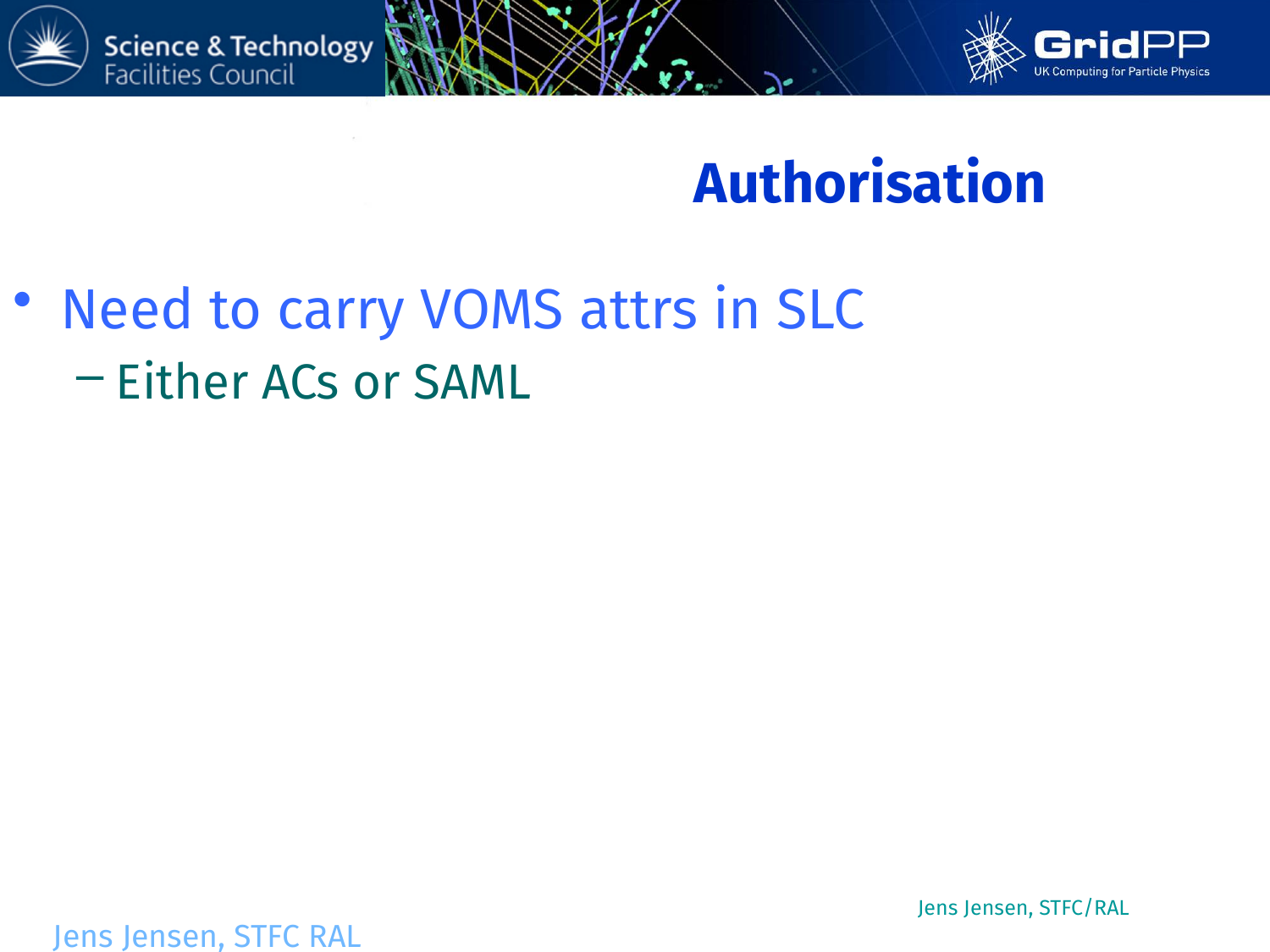

# Authorisation
Need to carry VOMS attrs in SLC
Either ACs or SAML